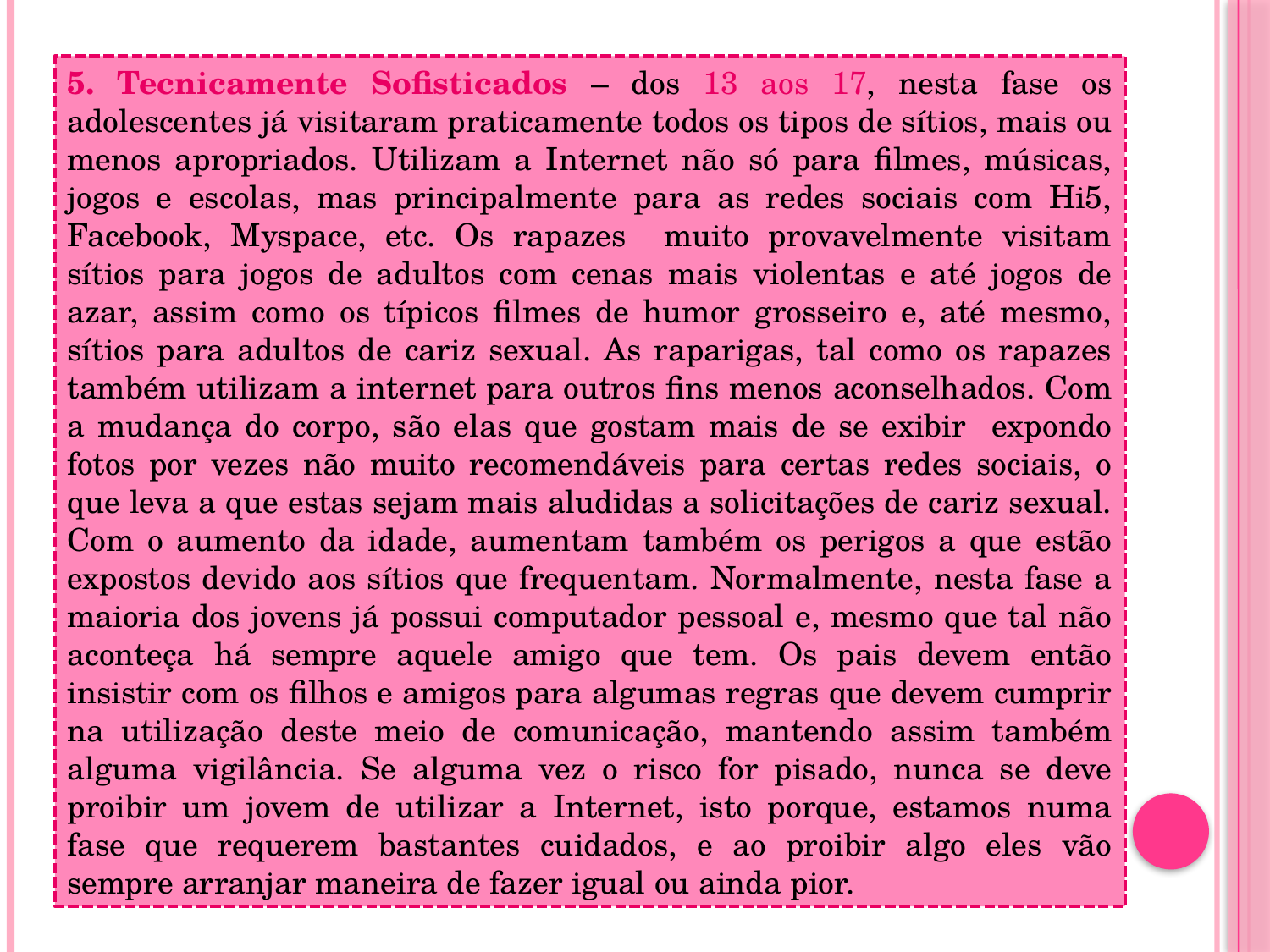

5. Tecnicamente Sofisticados – dos 13 aos 17, nesta fase os adolescentes já visitaram praticamente todos os tipos de sítios, mais ou menos apropriados. Utilizam a Internet não só para filmes, músicas, jogos e escolas, mas principalmente para as redes sociais com Hi5, Facebook, Myspace, etc. Os rapazes  muito provavelmente visitam sítios para jogos de adultos com cenas mais violentas e até jogos de azar, assim como os típicos filmes de humor grosseiro e, até mesmo, sítios para adultos de cariz sexual. As raparigas, tal como os rapazes também utilizam a internet para outros fins menos aconselhados. Com a mudança do corpo, são elas que gostam mais de se exibir  expondo fotos por vezes não muito recomendáveis para certas redes sociais, o que leva a que estas sejam mais aludidas a solicitações de cariz sexual. Com o aumento da idade, aumentam também os perigos a que estão expostos devido aos sítios que frequentam. Normalmente, nesta fase a maioria dos jovens já possui computador pessoal e, mesmo que tal não aconteça há sempre aquele amigo que tem. Os pais devem então insistir com os filhos e amigos para algumas regras que devem cumprir na utilização deste meio de comunicação, mantendo assim também alguma vigilância. Se alguma vez o risco for pisado, nunca se deve proibir um jovem de utilizar a Internet, isto porque, estamos numa fase que requerem bastantes cuidados, e ao proibir algo eles vão sempre arranjar maneira de fazer igual ou ainda pior.